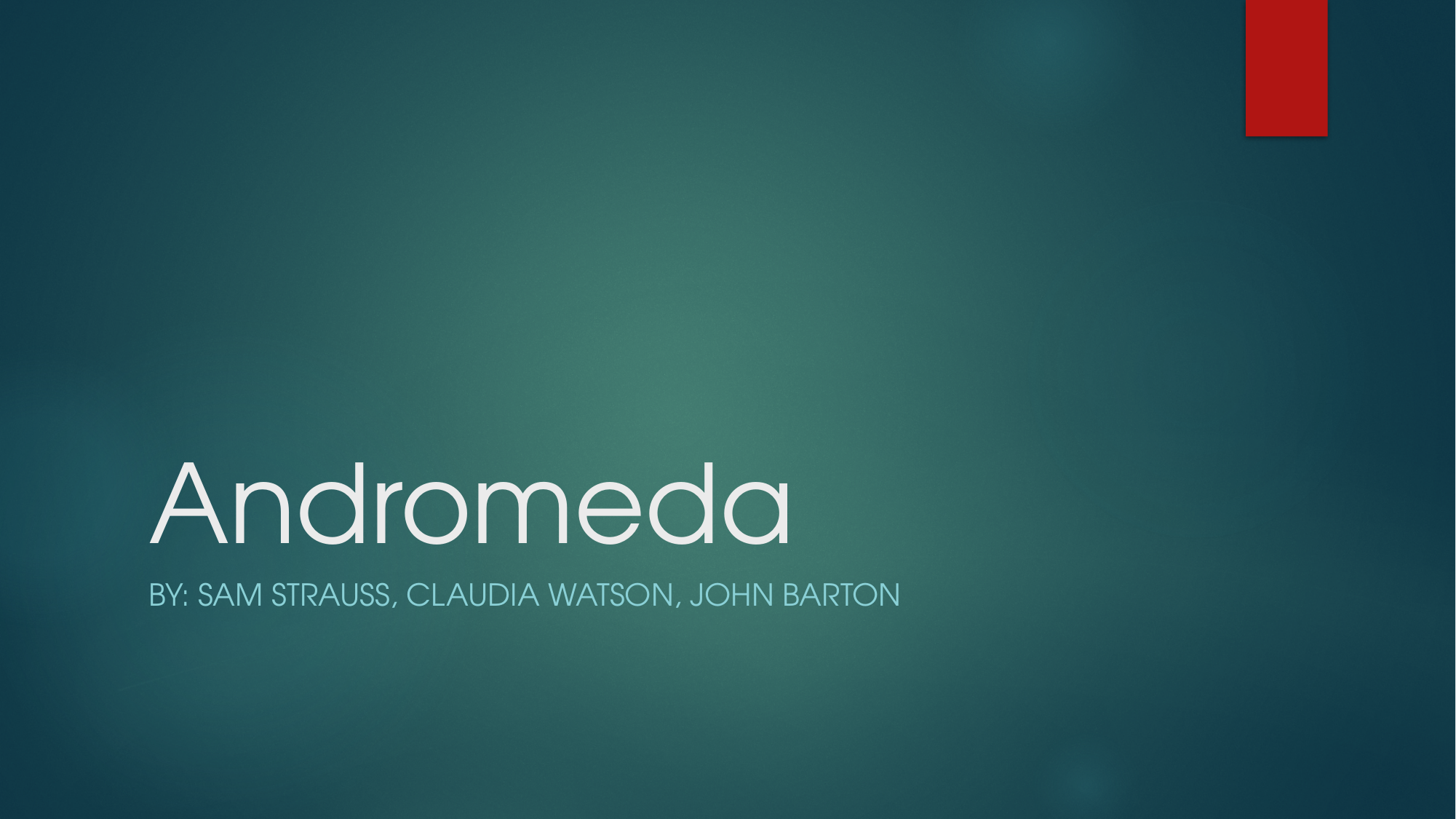

# Andromeda
By: Sam strauss, Claudia Watson, John Barton